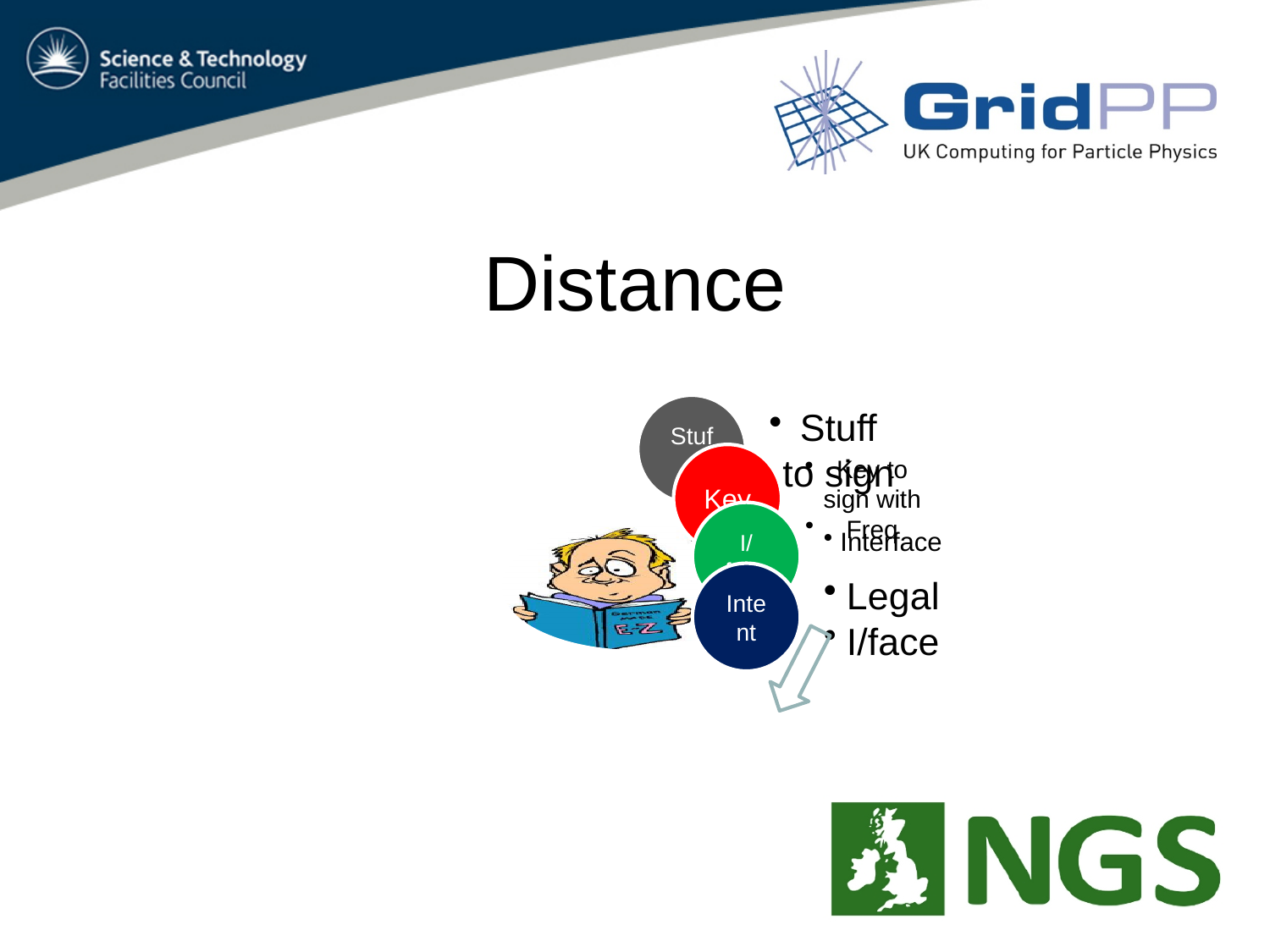

# Distance
Stuff
Key
I/face
Interface
Intent
Legal
I/face
Language
Freq